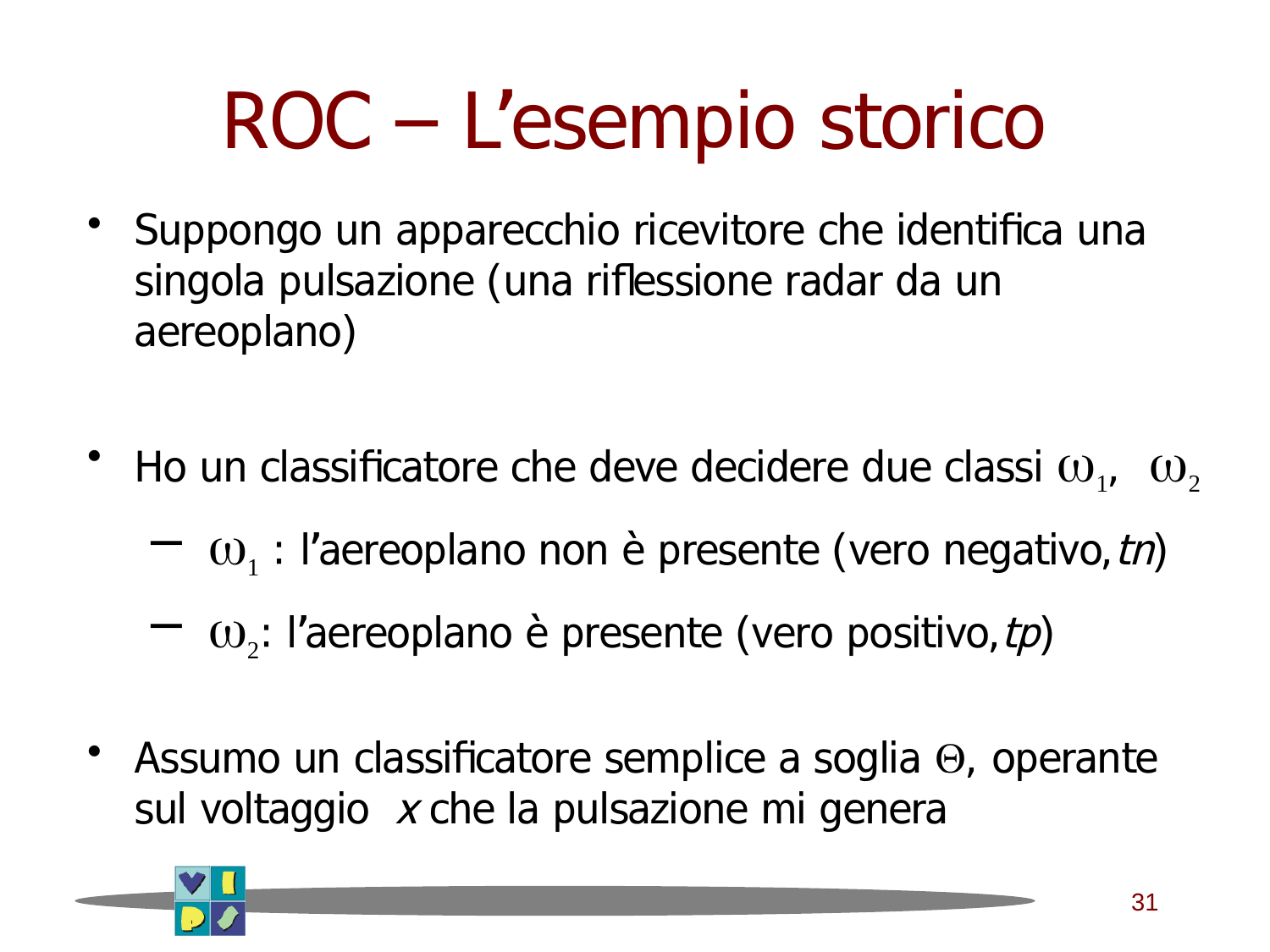

# ROC – L’esempio storico
Suppongo un apparecchio ricevitore che identifica una singola pulsazione (una riflessione radar da un aereoplano)

Ho un classificatore che deve decidere due classi ω1, ω2
 ω1 : l’aereoplano non è presente (vero negativo,tn)
 ω2: l’aereoplano è presente (vero positivo,tp)

Assumo un classificatore semplice a soglia Θ, operante sul voltaggio  x che la pulsazione mi genera
31